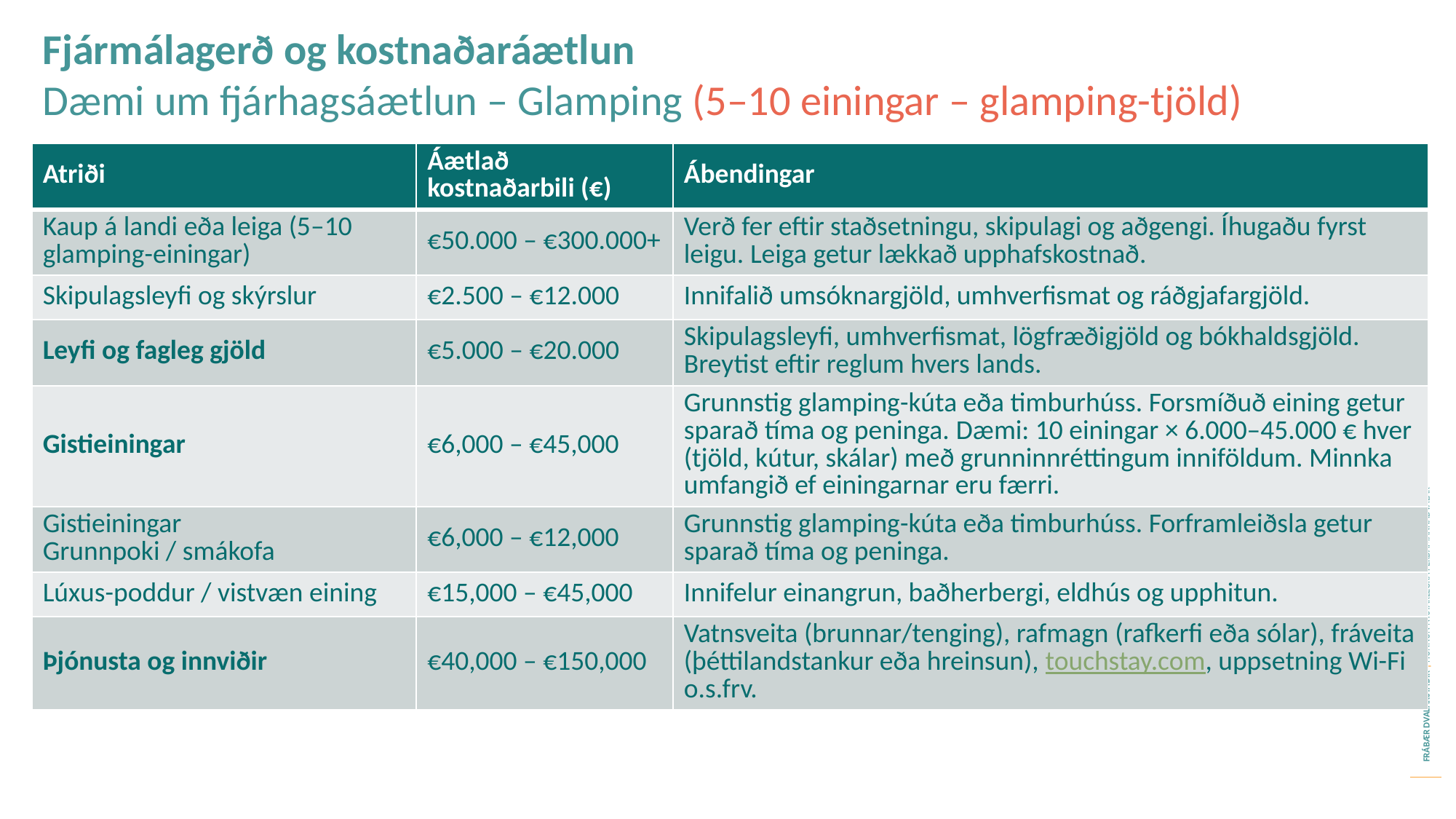

Fjármálagerð og kostnaðaráætlun
Dæmi um fjárhagsáætlun – Glamping (5–10 einingar – glamping-tjöld)

| Atriði | Áætlað kostnaðarbili (€) | Ábendingar |
| --- | --- | --- |
| Kaup á landi eða leiga (5–10 glamping-einingar) | €50.000 – €300.000+ | Verð fer eftir staðsetningu, skipulagi og aðgengi. Íhugaðu fyrst leigu. Leiga getur lækkað upphafskostnað. |
| Skipulagsleyfi og skýrslur | €2.500 – €12.000 | Innifalið umsóknargjöld, umhverfismat og ráðgjafargjöld. |
| Leyfi og fagleg gjöld | €5.000 – €20.000 | Skipulagsleyfi, umhverfismat, lögfræðigjöld og bókhaldsgjöld. Breytist eftir reglum hvers lands. |
| Gistieiningar | €6,000 – €45,000 | Grunnstig glamping-kúta eða timburhúss. Forsmíðuð eining getur sparað tíma og peninga. Dæmi: 10 einingar × 6.000–45.000 € hver (tjöld, kútur, skálar) með grunninnréttingum inniföldum. Minnka umfangið ef einingarnar eru færri. |
| Gistieiningar Grunnpoki / smákofa | €6,000 – €12,000 | Grunnstig glamping-kúta eða timburhúss. Forframleiðsla getur sparað tíma og peninga. |
| Lúxus-poddur / vistvæn eining | €15,000 – €45,000 | Innifelur einangrun, baðherbergi, eldhús og upphitun. |
| Þjónusta og innviðir | €40,000 – €150,000 | Vatnsveita (brunnar/tenging), rafmagn (rafkerfi eða sólar), fráveita (þéttilandstankur eða hreinsun), touchstay.com, uppsetning Wi-Fi o.s.frv. |